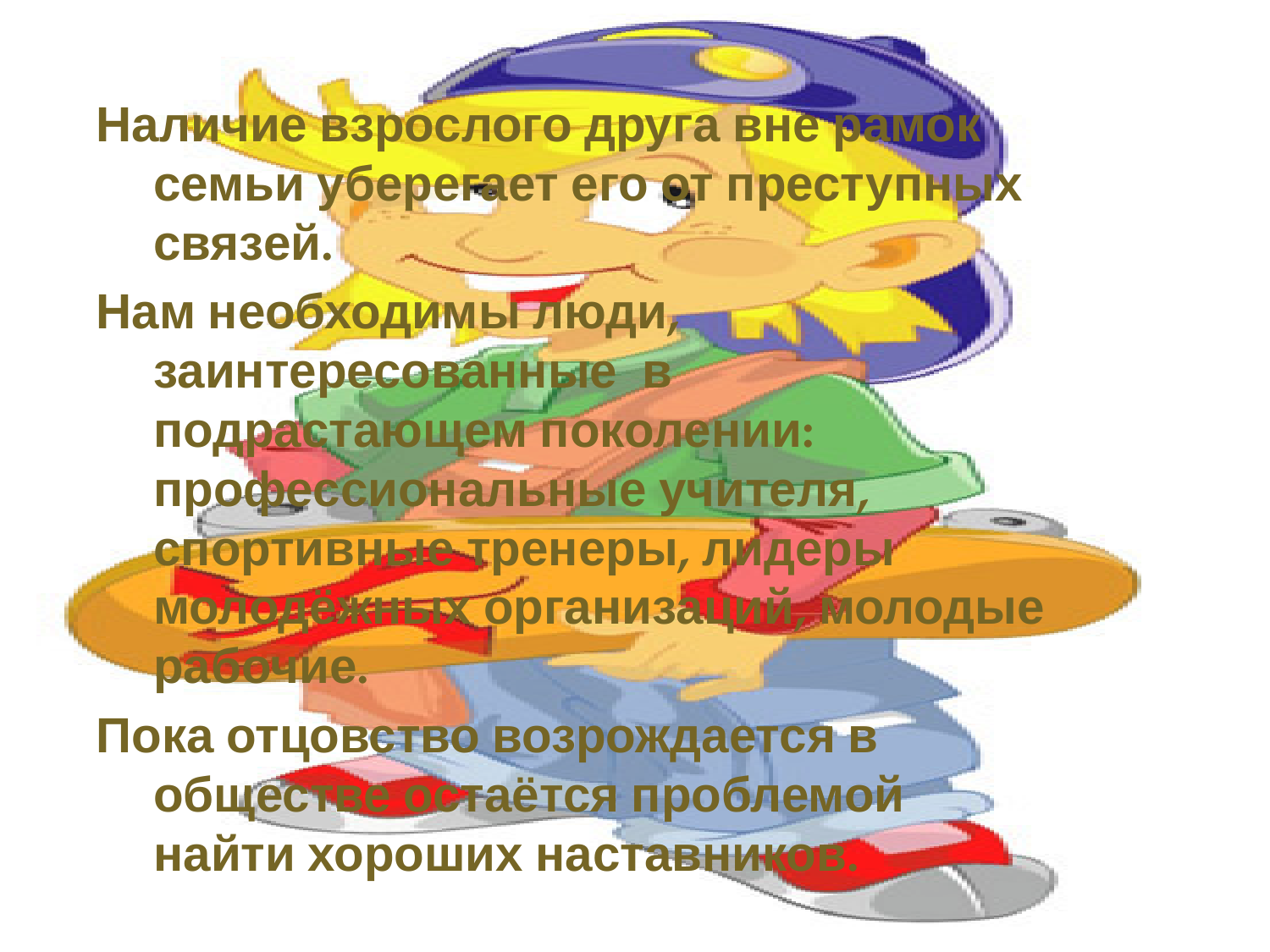

#
Наличие взрослого друга вне рамок семьи уберегает его от преступных связей.
Нам необходимы люди, заинтересованные  в подрастающем поколении: профессиональные учителя, спортивные тренеры, лидеры молодёжных организаций, молодые рабочие.
Пока отцовство возрождается в обществе остаётся проблемой найти хороших наставников.